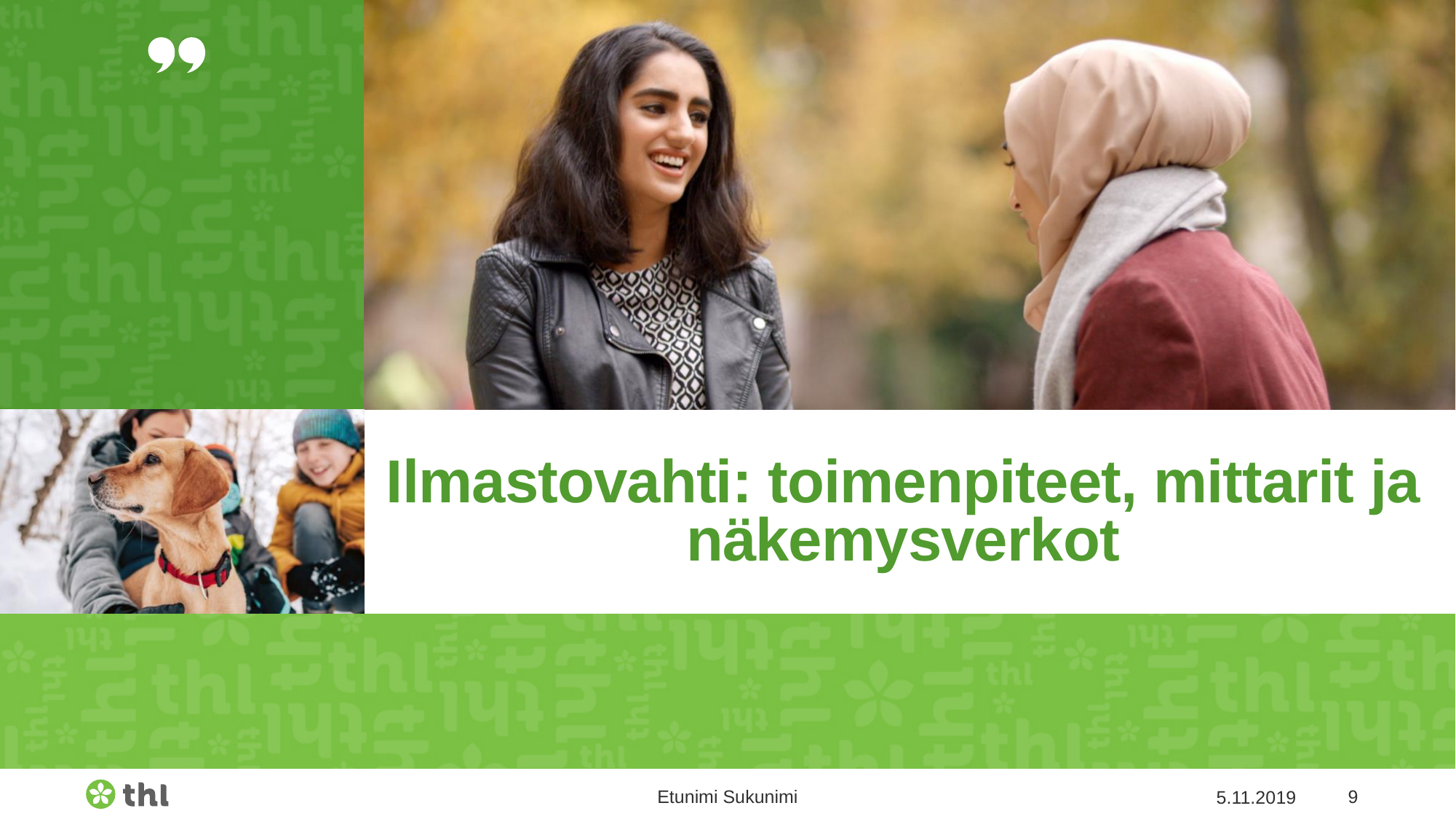

# Ilmastovahti: toimenpiteet, mittarit ja näkemysverkot
Etunimi Sukunimi
5.11.2019
9